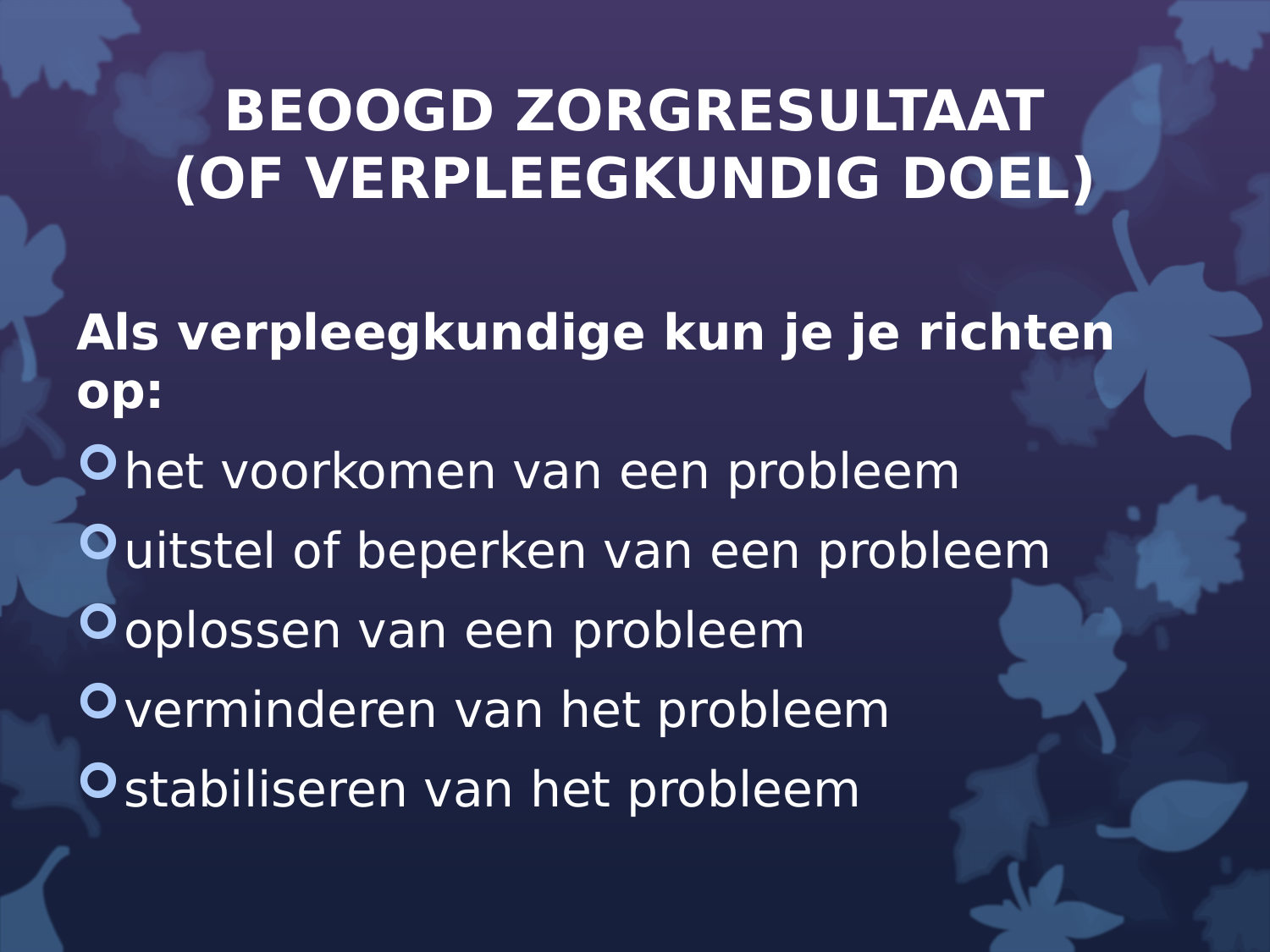

# BEOOGD ZORGRESULTAAT (OF VERPLEEGKUNDIG DOEL)
Als verpleegkundige kun je je richten op:
het voorkomen van een probleem
uitstel of beperken van een probleem
oplossen van een probleem
verminderen van het probleem
stabiliseren van het probleem